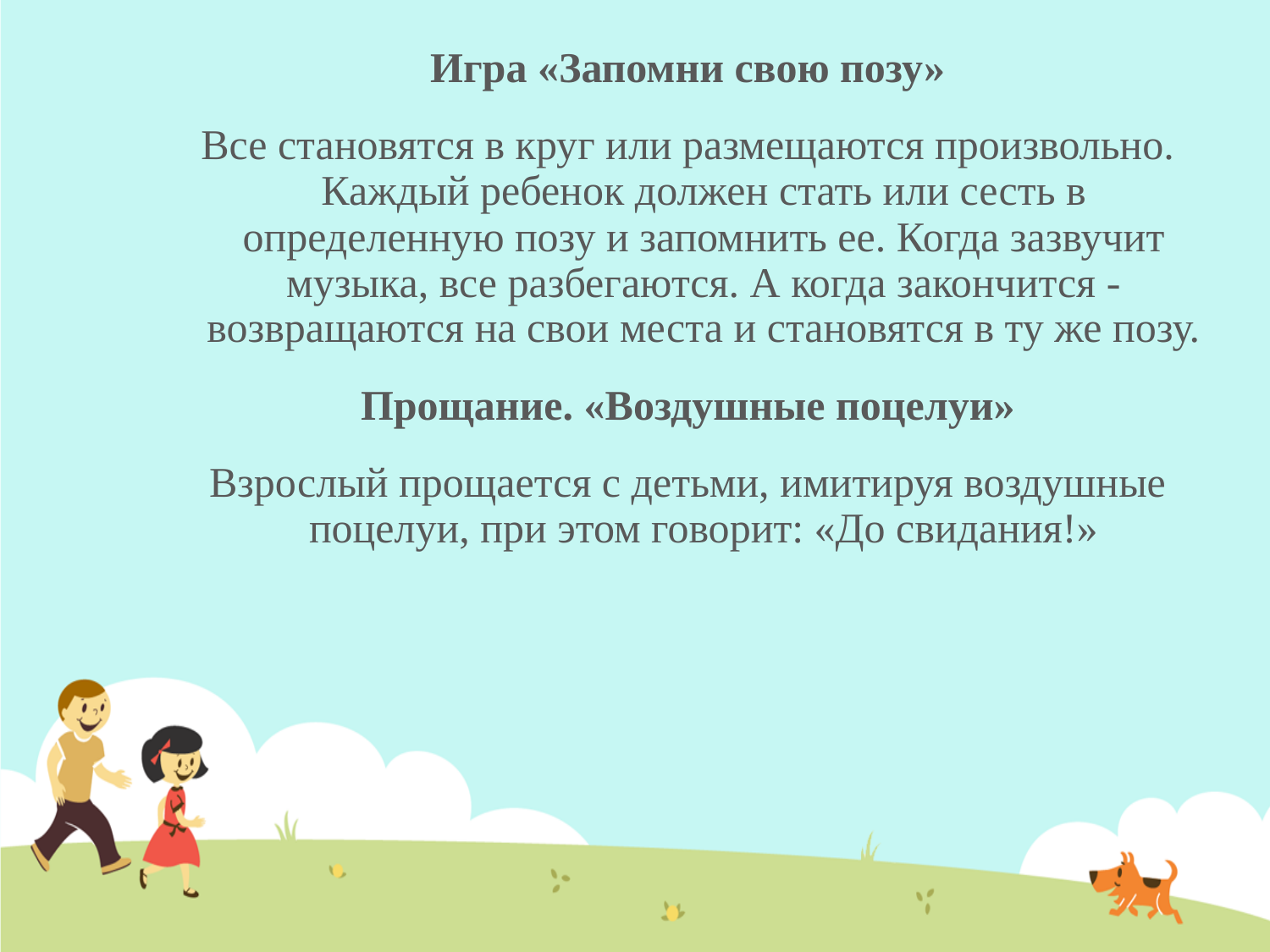

Игра «Запомни свою позу»
Все становятся в круг или размещаются произвольно. Каждый ребенок должен стать или сесть в определенную позу и запомнить ее. Когда зазвучит музыка, все разбегаются. А когда закончится - возвращаются на свои места и становятся в ту же позу.
Прощание. «Воздушные поцелуи»
Взрослый прощается с детьми, имитируя воздушные поцелуи, при этом говорит: «До свидания!»